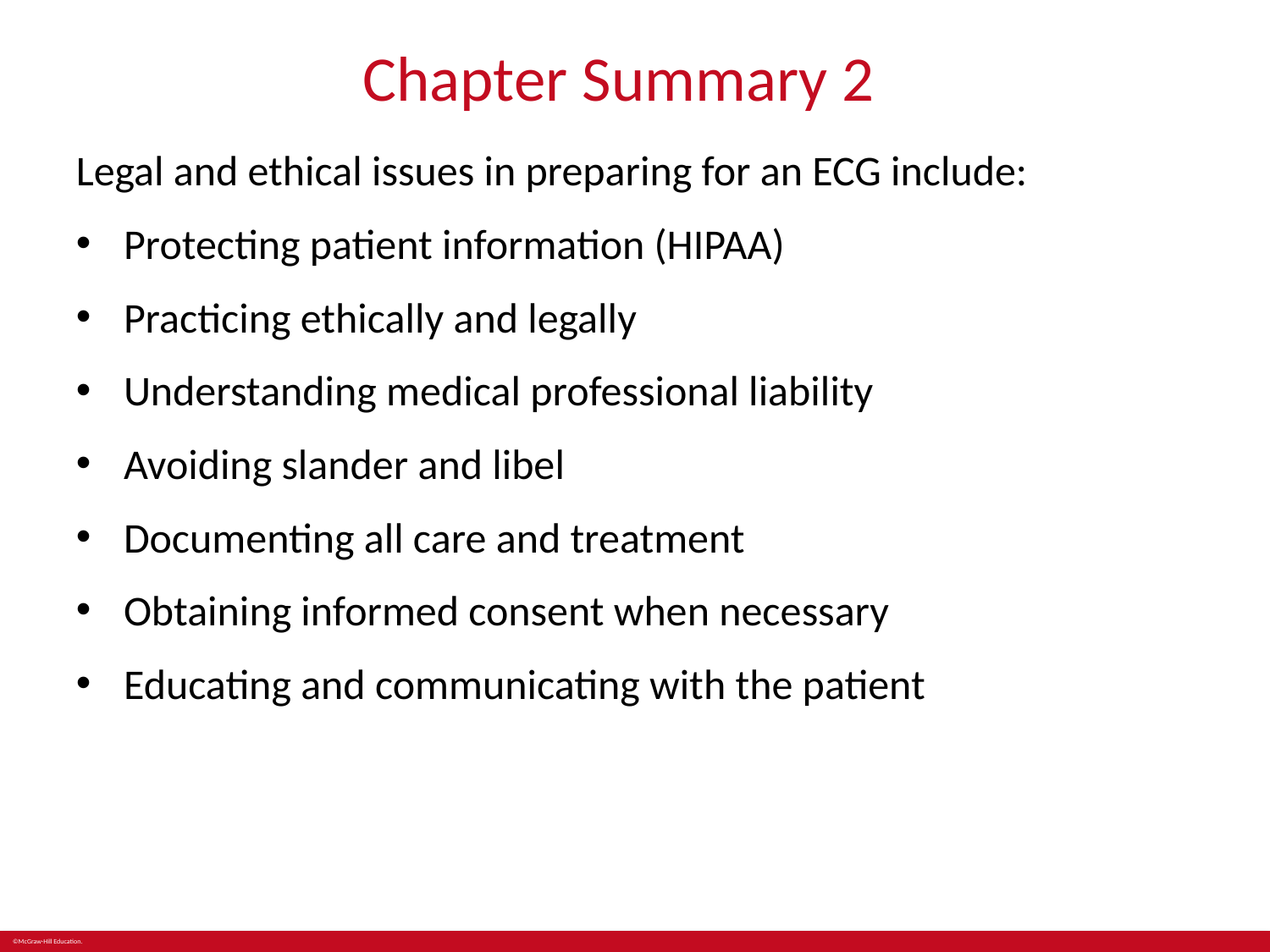

# Chapter Summary 21
Legal and ethical issues in preparing for an ECG include:
Protecting patient information (HIPAA)
Practicing ethically and legally
Understanding medical professional liability
Avoiding slander and libel
Documenting all care and treatment
Obtaining informed consent when necessary
Educating and communicating with the patient